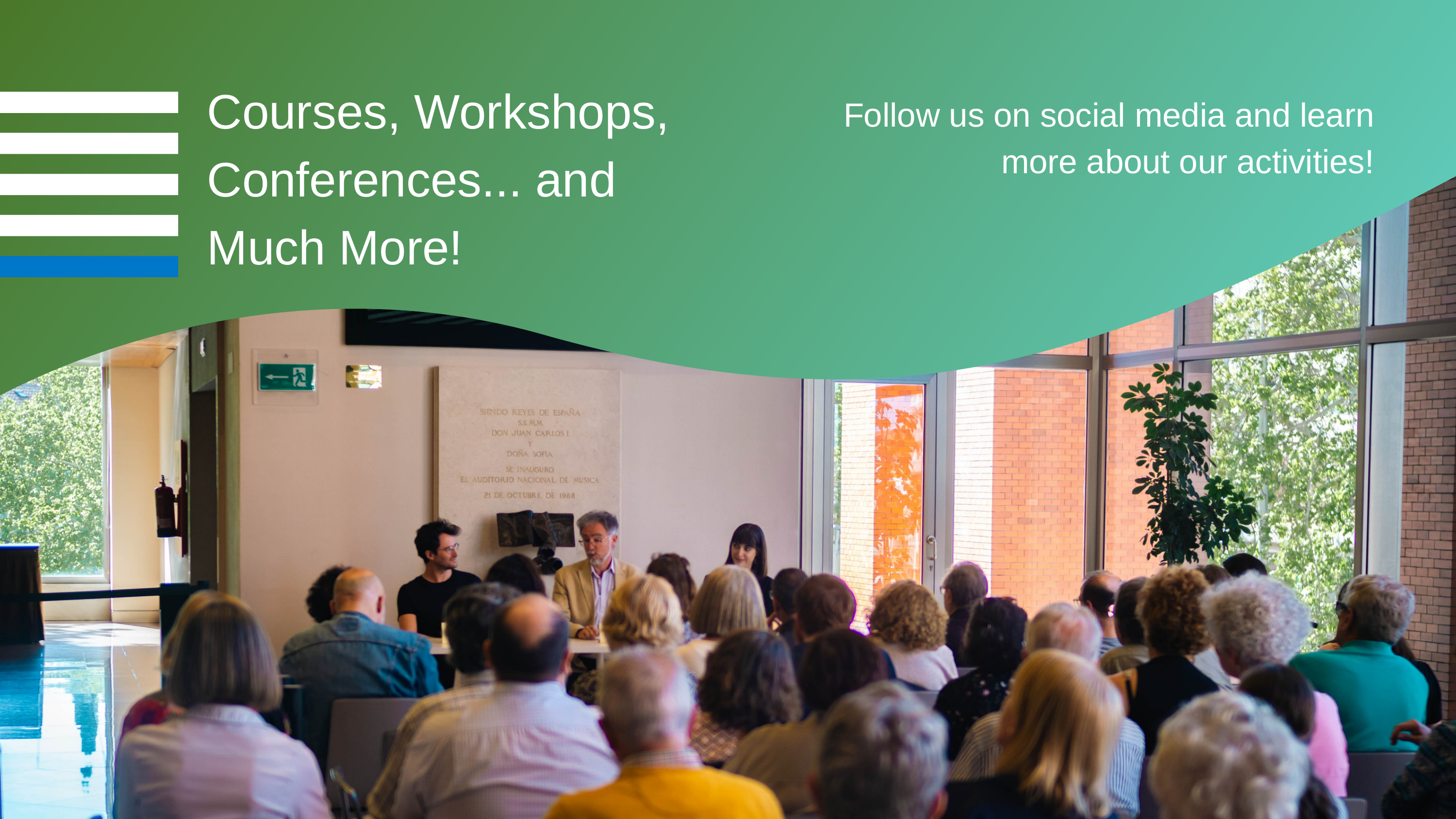

Courses, Workshops, Conferences... and Much More!
Follow us on social media and learn more about our activities!